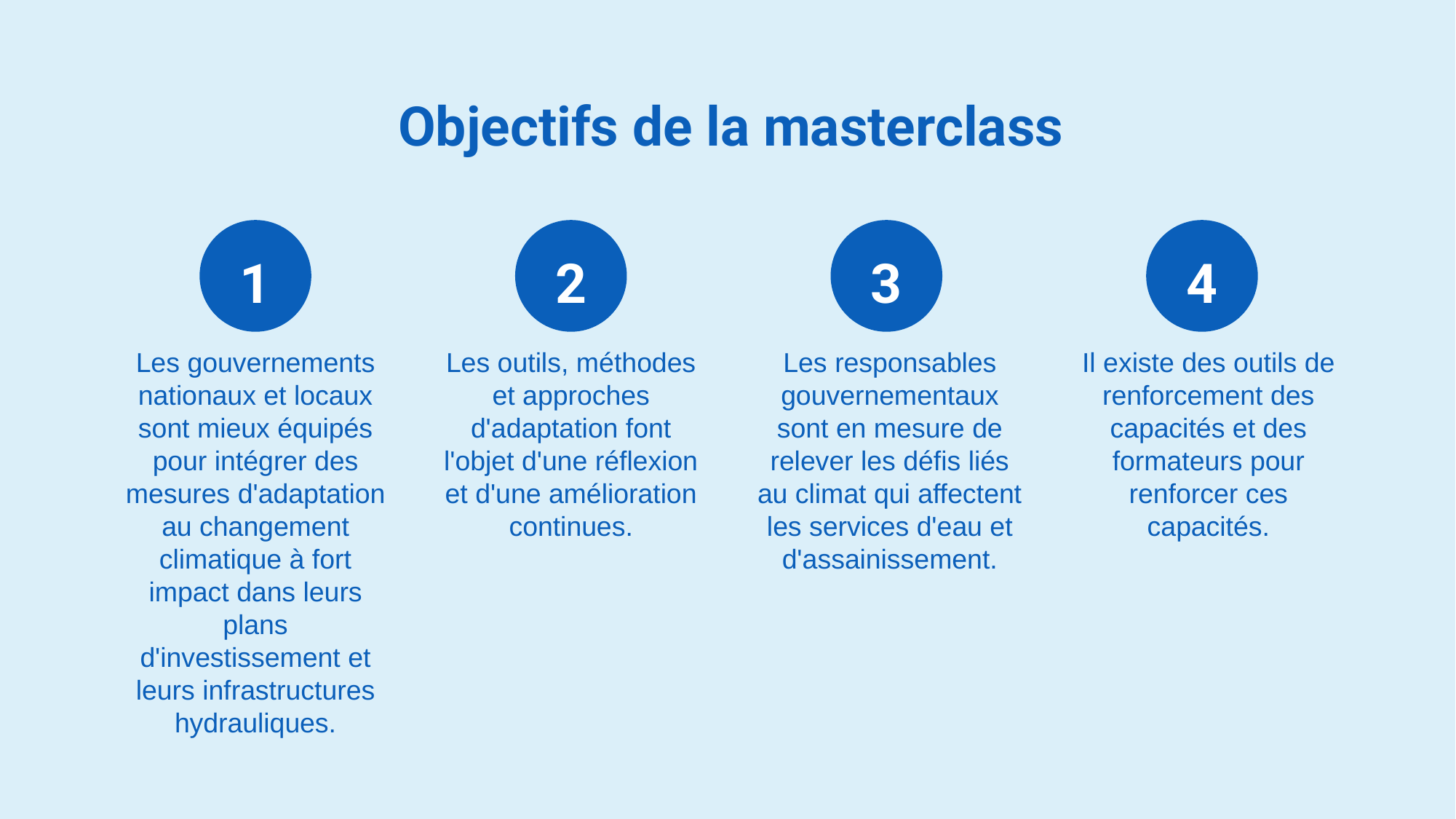

Objectifs de la masterclass

1
2
3
4
Les gouvernements nationaux et locaux sont mieux équipés pour intégrer des mesures d'adaptation au changement climatique à fort impact dans leurs plans d'investissement et leurs infrastructures hydrauliques.
Les outils, méthodes et approches d'adaptation font l'objet d'une réflexion et d'une amélioration continues.
Les responsables gouvernementaux sont en mesure de relever les défis liés au climat qui affectent les services d'eau et d'assainissement.
Il existe des outils de renforcement des capacités et des formateurs pour renforcer ces capacités.